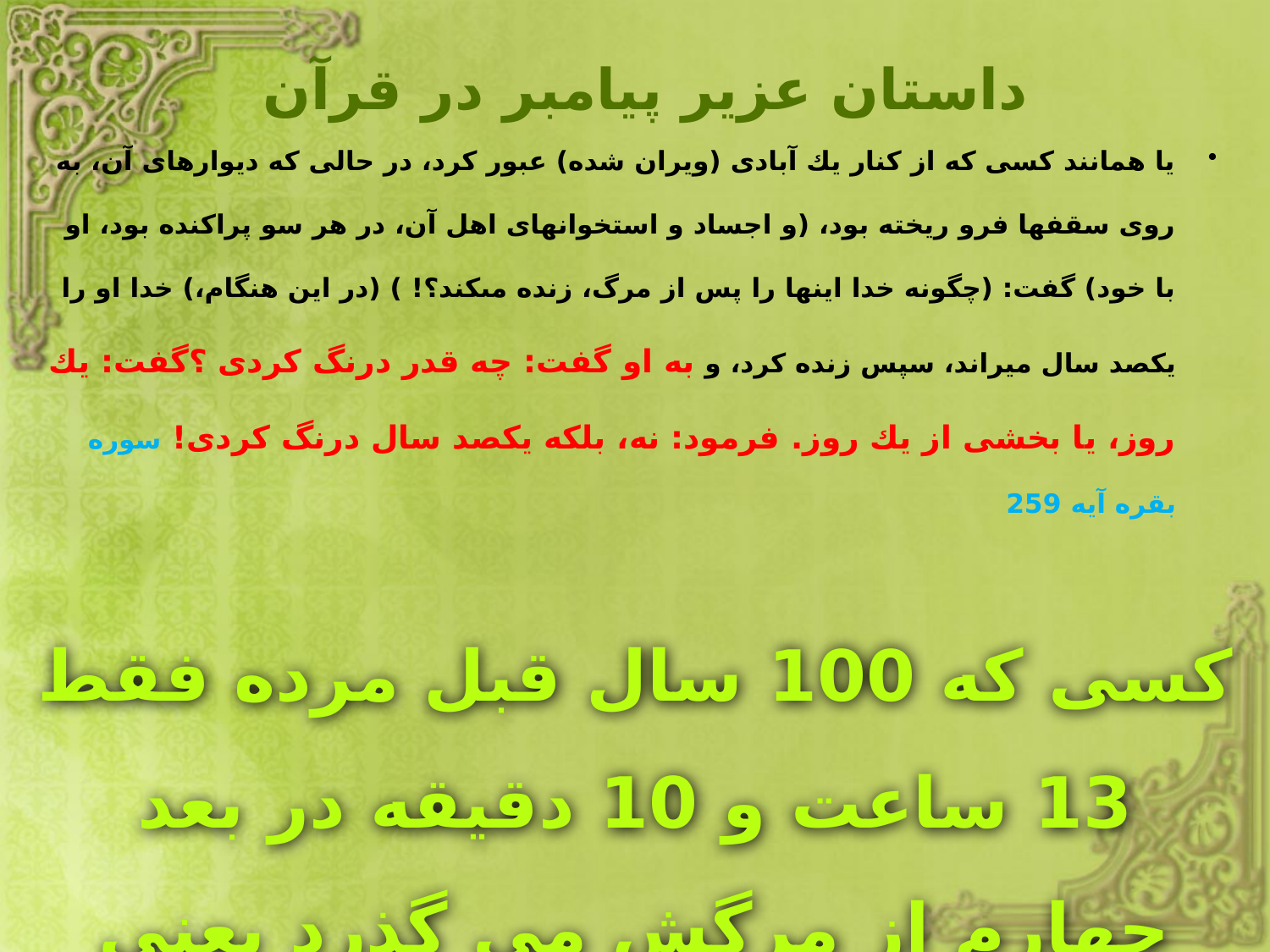

# داستان عزیر پیامبر در قرآن
يا همانند كسى كه از كنار يك آبادى (ويران شده) عبور كرد، در حالى كه ديوارهاى آن، به روى سقفها فرو ريخته بود، (و اجساد و استخوانهاى اهل آن، در هر سو پراكنده بود، او با خود) گفت: (چگونه خدا اينها را پس از مرگ، زنده مى‏كند؟! ) (در اين هنگام،) خدا او را يكصد سال میراند، سپس زنده كرد، و به او گفت: چه قدر درنگ كردى ؟گفت: يك روز، يا بخشى از يك روز. فرمود: نه، بلكه يكصد سال درنگ كردى! سوره بقره آیه 259

کسی که 100 سال قبل مرده فقط 13 ساعت و 10 دقیقه در بعد چهارم از مرگش می گذرد یعنی بخشی از یک روز